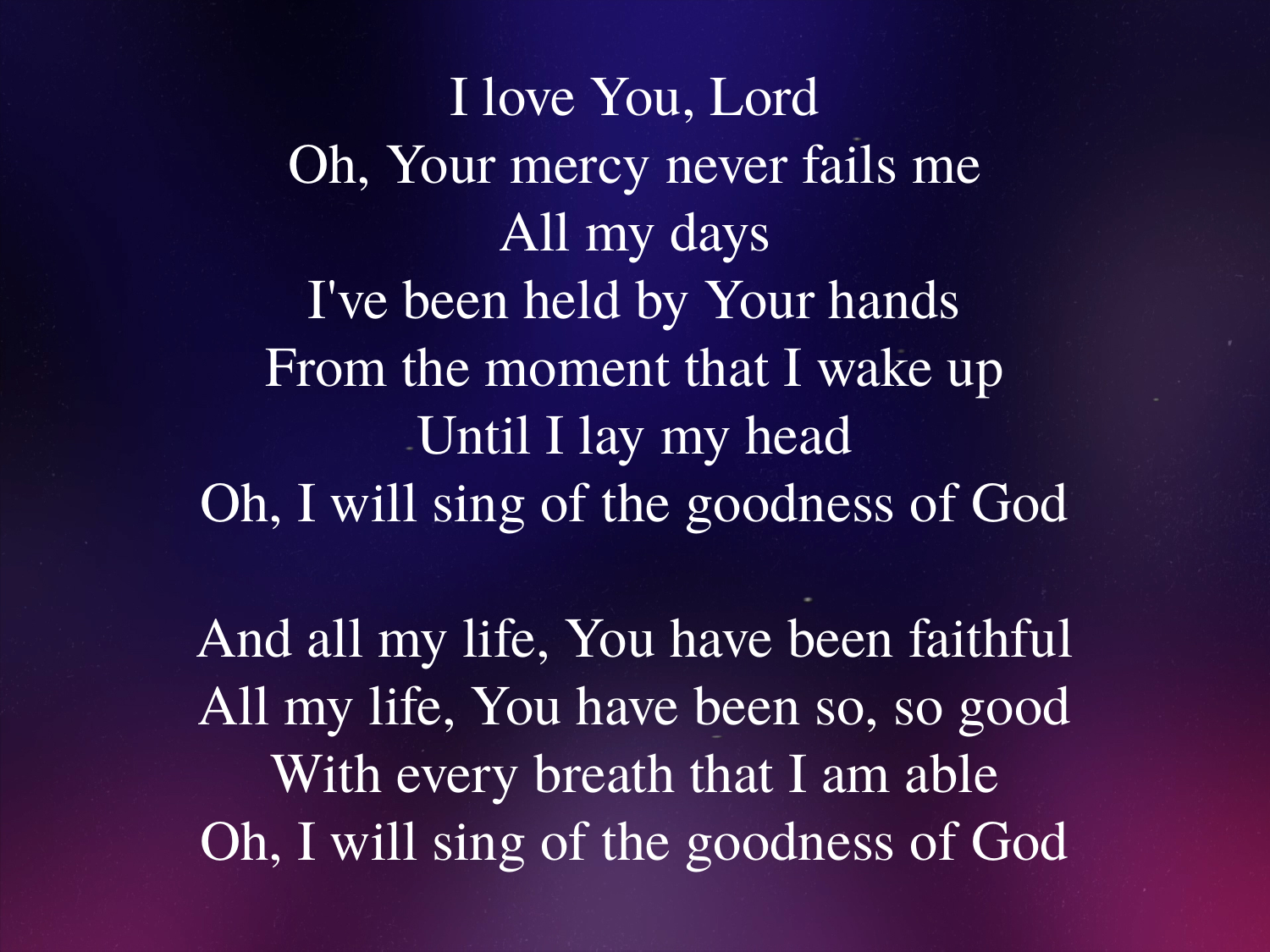

# I love You, Lord Oh, Your mercy never fails me All my days I've been held by Your hands From the moment that I wake up Until I lay my head Oh, I will sing of the goodness of God And all my life, You have been faithful All my life, You have been so, so good With every breath that I am able Oh, I will sing of the goodness of God